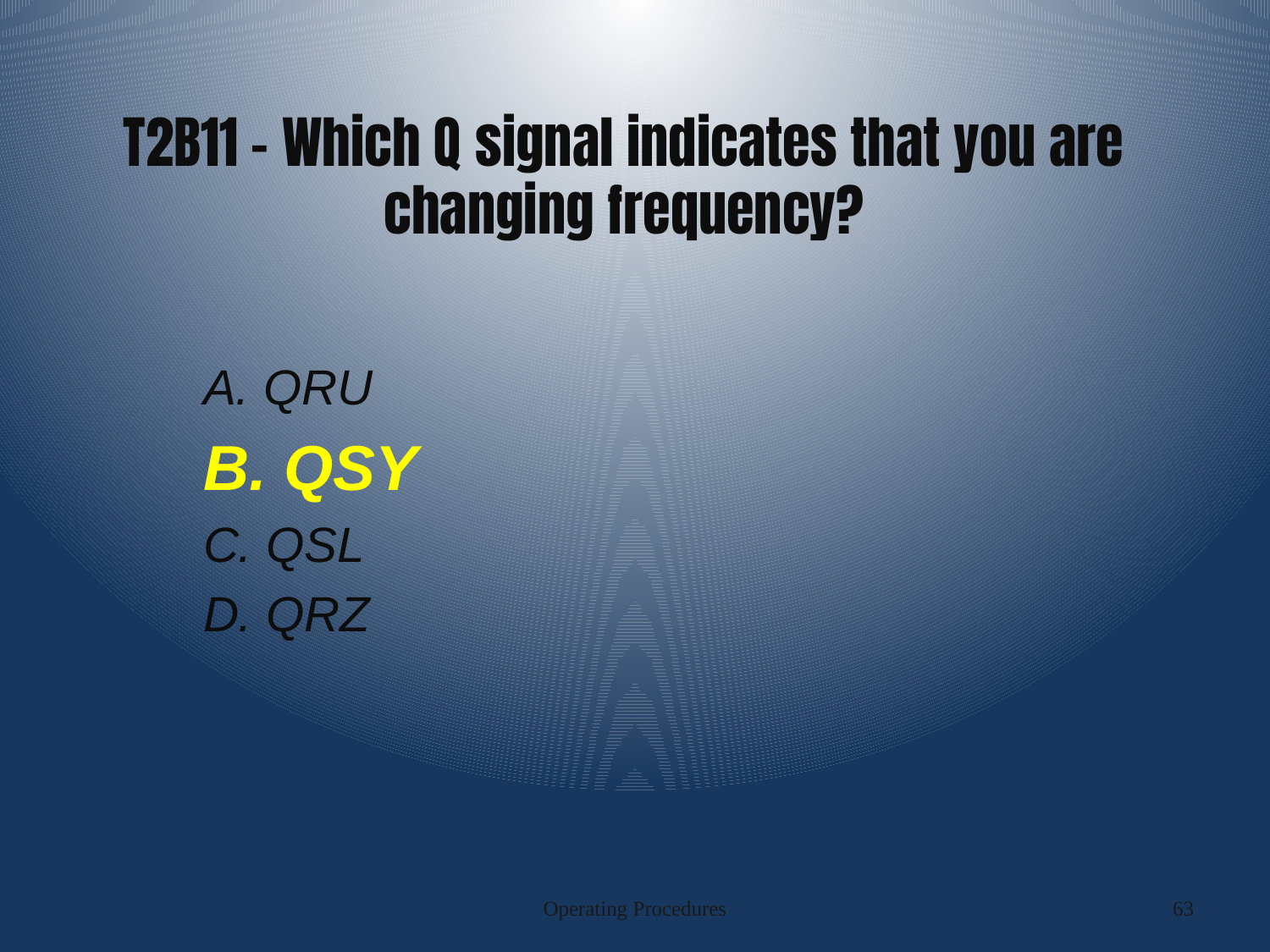

# T2B11 - Which Q signal indicates that you are changing frequency?
A. QRU
B. QSY
C. QSL
D. QRZ

Operating Procedures
63